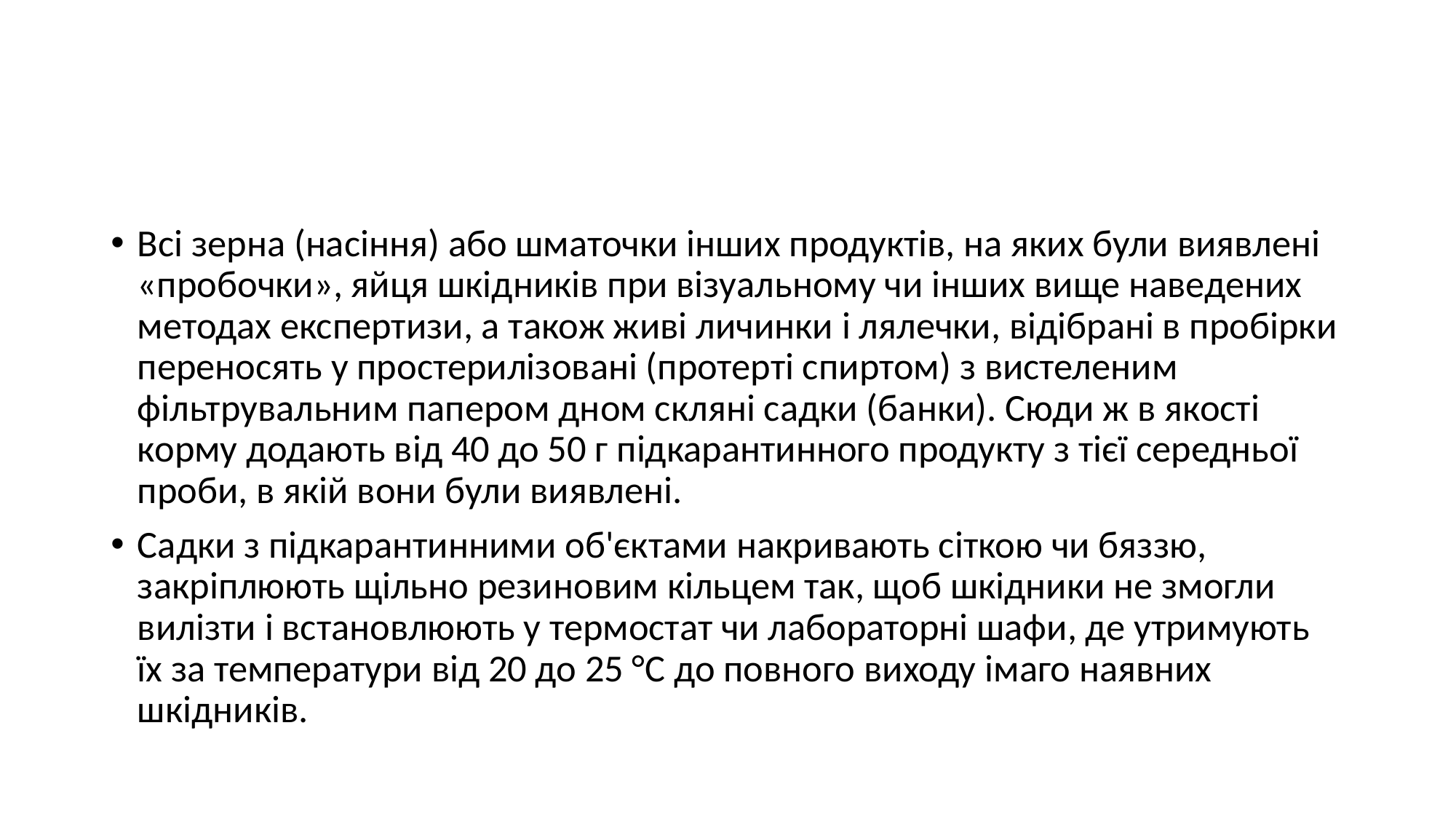

#
Всі зерна (насіння) або шматочки інших продуктів, на яких були виявлені «пробочки», яйця шкідників при візуальному чи інших вище наведених методах експертизи, а також живі личинки і лялечки, відібрані в пробірки переносять у простерилізовані (протерті спиртом) з вистеленим фільтрувальним папером дном скляні садки (банки). Сюди ж в якості корму додають від 40 до 50 г підкарантинного продукту з тієї середньої проби, в якій вони були виявлені.
Садки з підкарантинними об'єктами накривають сіткою чи бяззю, закріплюють щільно резиновим кільцем так, щоб шкідники не змогли вилізти і встановлюють у термостат чи лабораторні шафи, де утримують їх за температури від 20 до 25 °С до повного виходу імаго наявних шкідників.